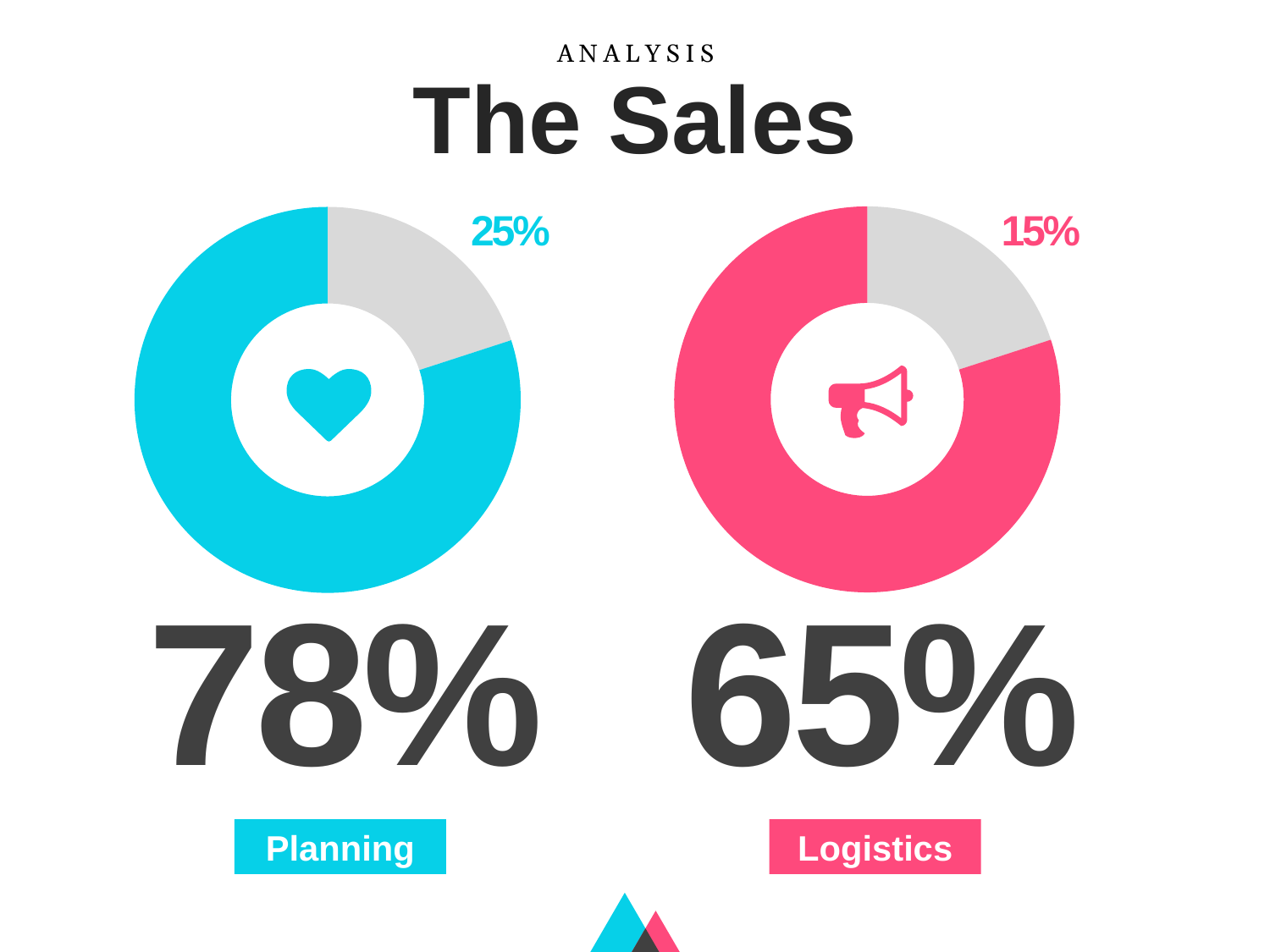

ANALYSIS
The Sales
25%
15%

### Chart

| Category | Percent |
|---|---|
| min | 0.2 |
| max | 0.8 |

### Chart

| Category | Percent |
|---|---|
| min | 0.2 |
| max | 0.8 |

78%
65%
Planning
Logistics